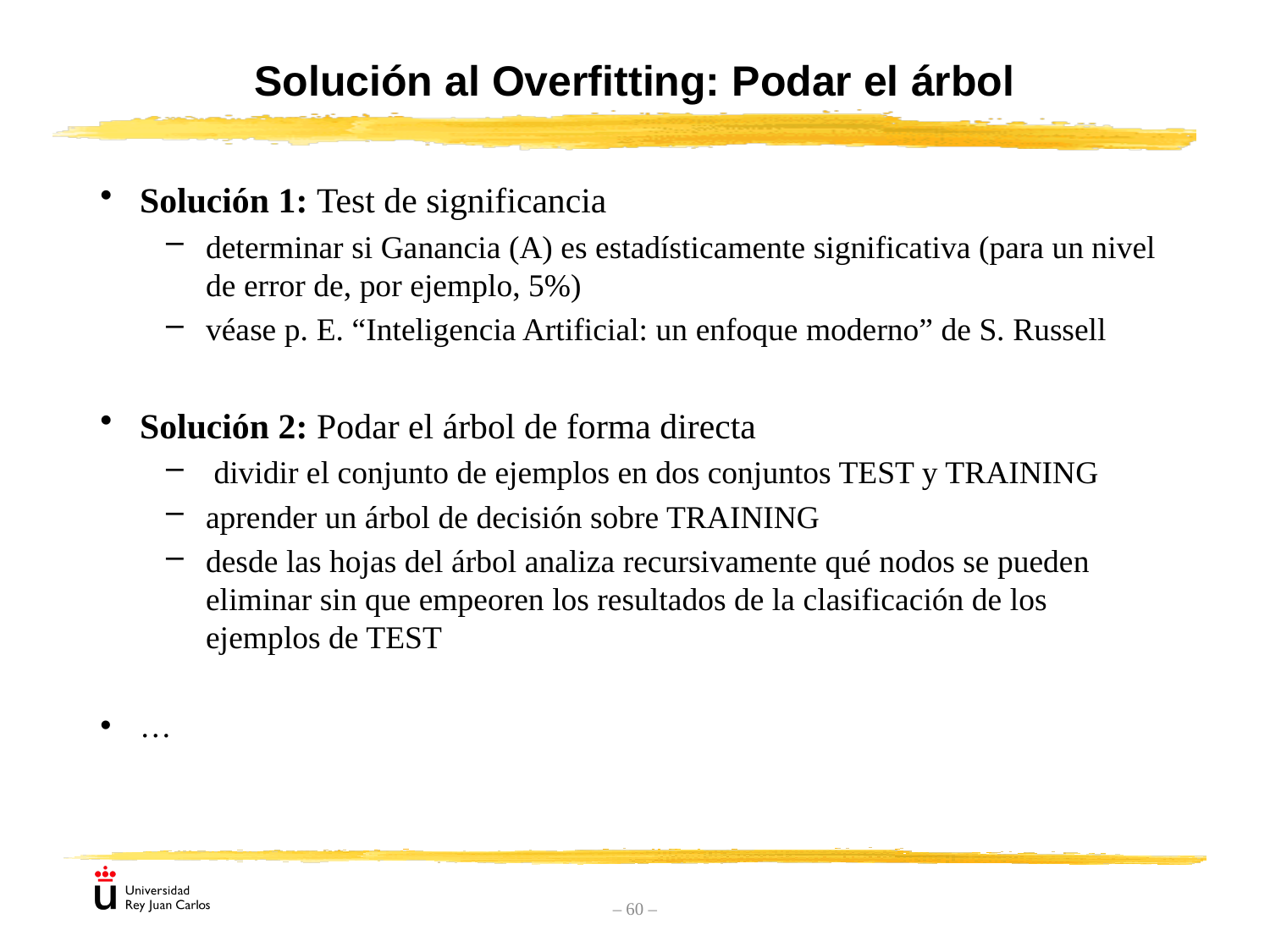

# Solución al Overfitting: Podar el árbol

Solución 1: Test de significancia
determinar si Ganancia (A) es estadísticamente significativa (para un nivel de error de, por ejemplo, 5%)
véase p. E. “Inteligencia Artificial: un enfoque moderno” de S. Russell

Solución 2: Podar el árbol de forma directa
 dividir el conjunto de ejemplos en dos conjuntos TEST y TRAINING
aprender un árbol de decisión sobre TRAINING
desde las hojas del árbol analiza recursivamente qué nodos se pueden eliminar sin que empeoren los resultados de la clasificación de los ejemplos de TEST

…
– 60 –